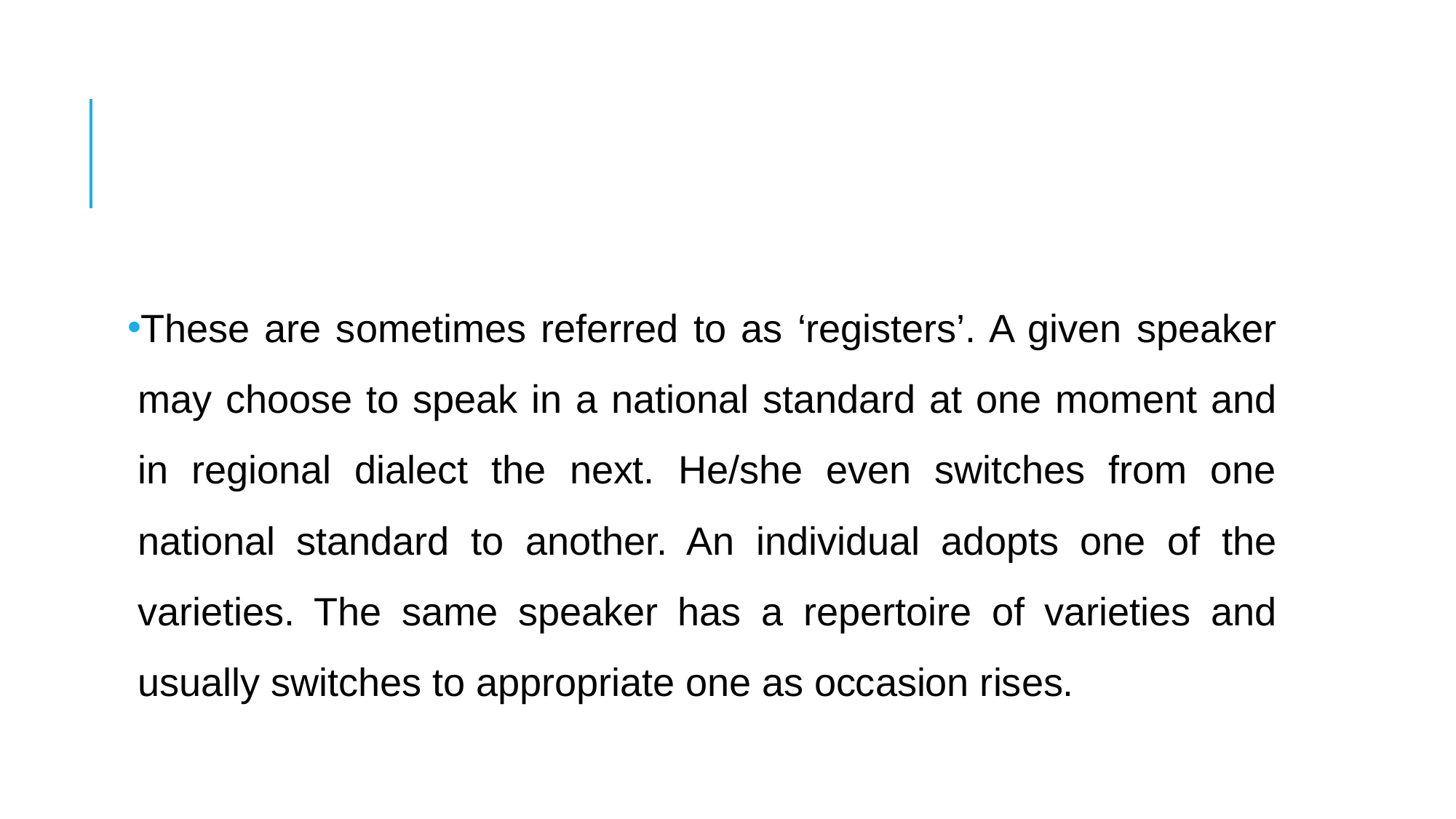

#
These are sometimes referred to as ‘registers’. A given speaker may choose to speak in a national standard at one moment and in regional dialect the next. He/she even switches from one national standard to another. An individual adopts one of the varieties. The same speaker has a repertoire of varieties and usually switches to appropriate one as occasion rises.